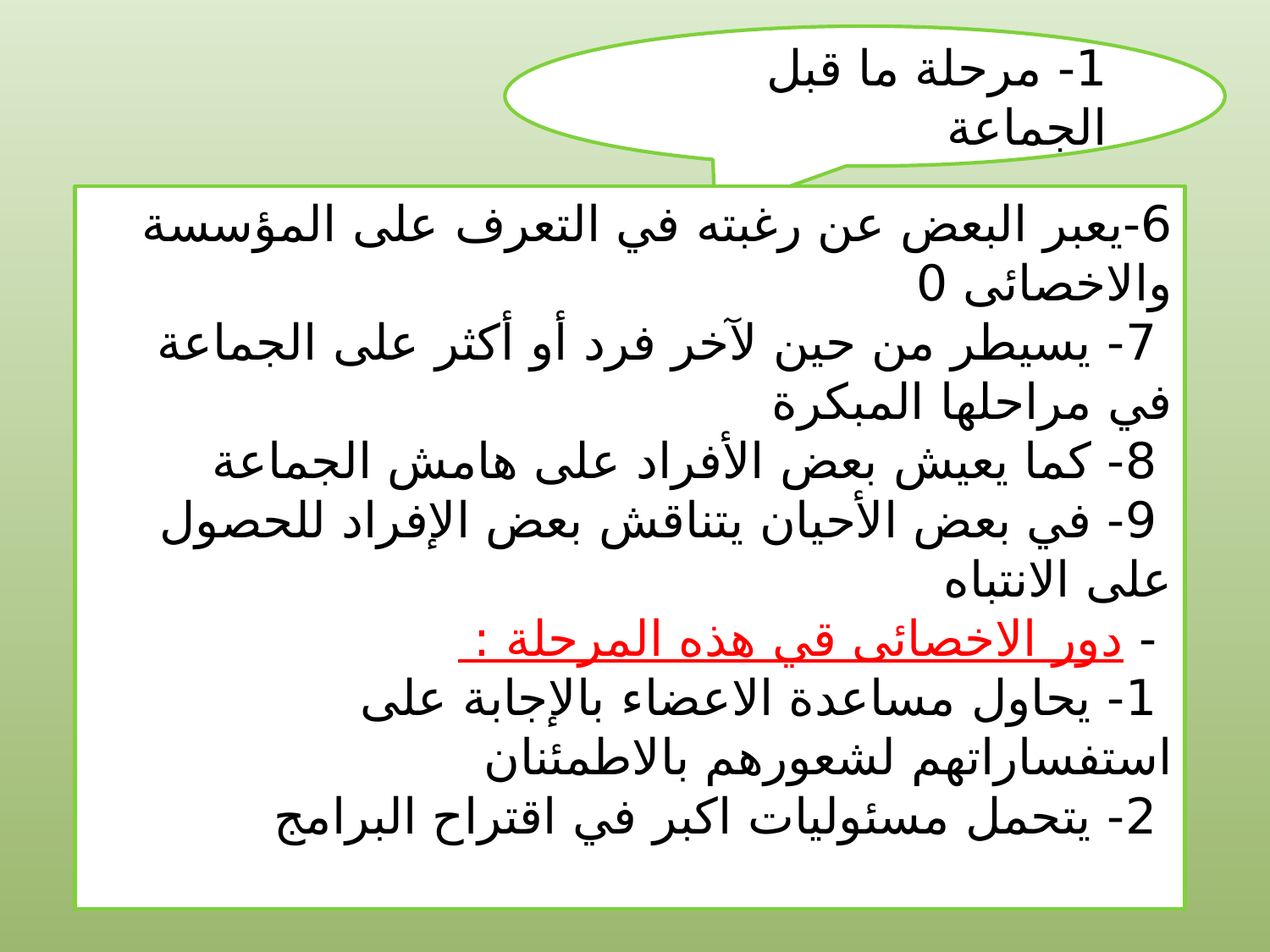

1- مرحلة ما قبل الجماعة
6-يعبر البعض عن رغبته في التعرف على المؤسسة والاخصائى 0
 7- يسيطر من حين لآخر فرد أو أكثر على الجماعة في مراحلها المبكرة
 8- كما يعيش بعض الأفراد على هامش الجماعة
 9- في بعض الأحيان يتناقش بعض الإفراد للحصول على الانتباه
 - دور الاخصائى قي هذه المرحلة :
 1- يحاول مساعدة الاعضاء بالإجابة على استفساراتهم لشعورهم بالاطمئنان
 2- يتحمل مسئوليات اكبر في اقتراح البرامج